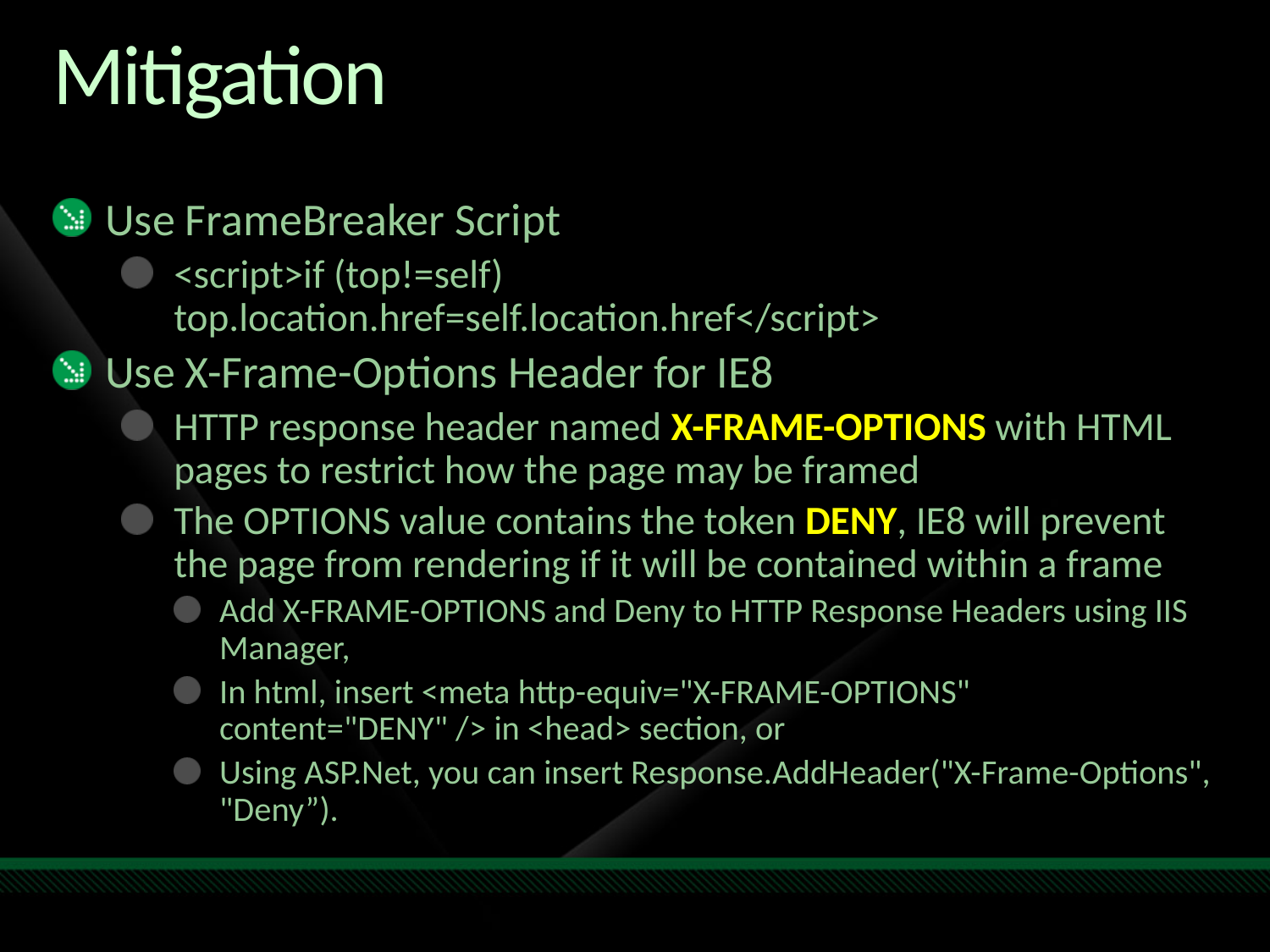

# Mitigation
Use FrameBreaker Script
<script>if (top!=self) top.location.href=self.location.href</script>
Use X-Frame-Options Header for IE8
HTTP response header named X-FRAME-OPTIONS with HTML pages to restrict how the page may be framed
The OPTIONS value contains the token DENY, IE8 will prevent the page from rendering if it will be contained within a frame
Add X-FRAME-OPTIONS and Deny to HTTP Response Headers using IIS Manager,
In html, insert <meta http-equiv="X-FRAME-OPTIONS" content="DENY" /> in <head> section, or
Using ASP.Net, you can insert Response.AddHeader("X-Frame-Options", "Deny”).